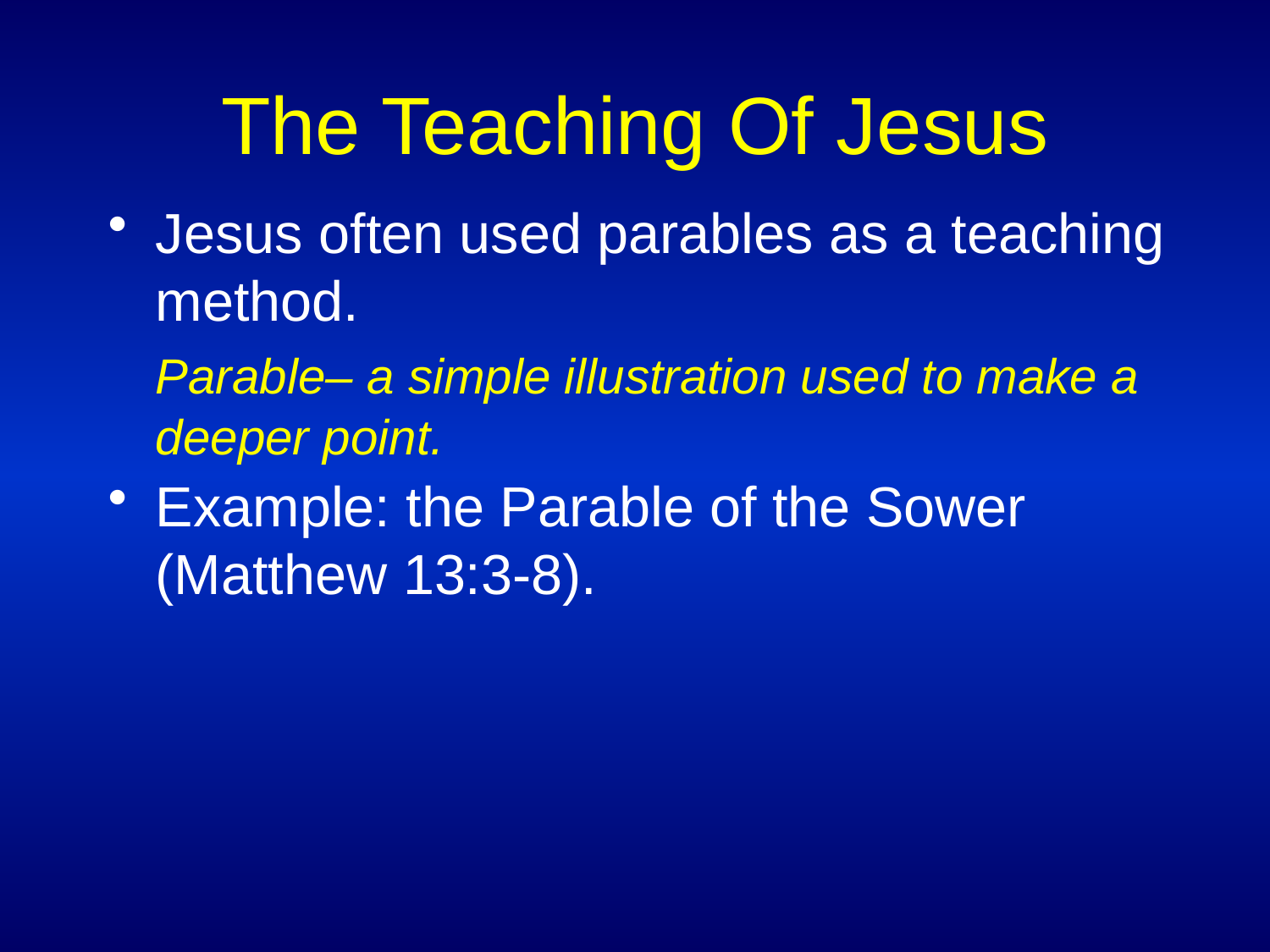

# The Teaching Of Jesus
Jesus often used parables as a teaching method.
	Parable– a simple illustration used to make a deeper point.
Example: the Parable of the Sower (Matthew 13:3-8).